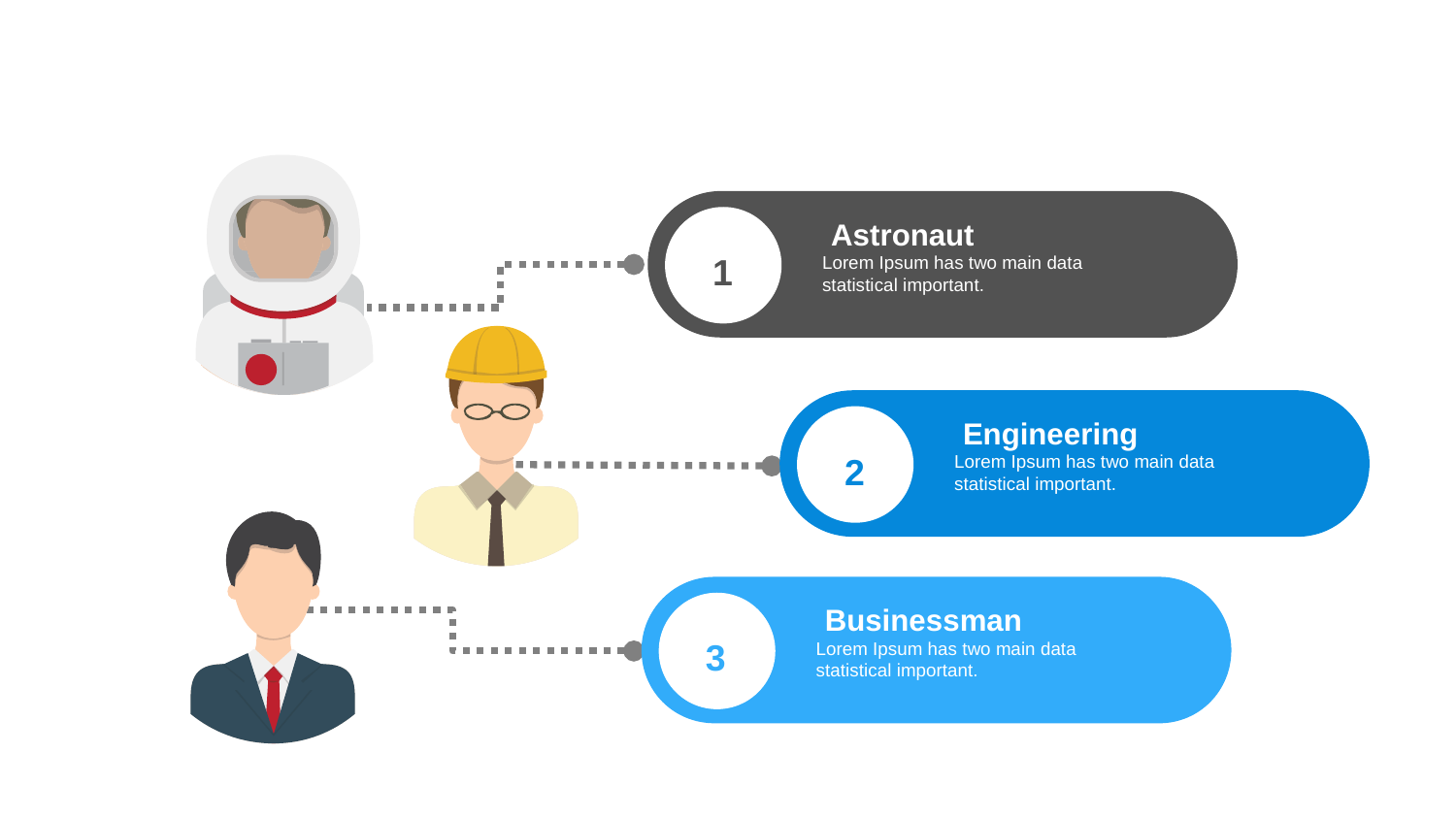

Astronaut
1
Lorem Ipsum has two main data statistical important.

Engineering
2
Lorem Ipsum has two main data statistical important.

Businessman
3
Lorem Ipsum has two main data statistical important.